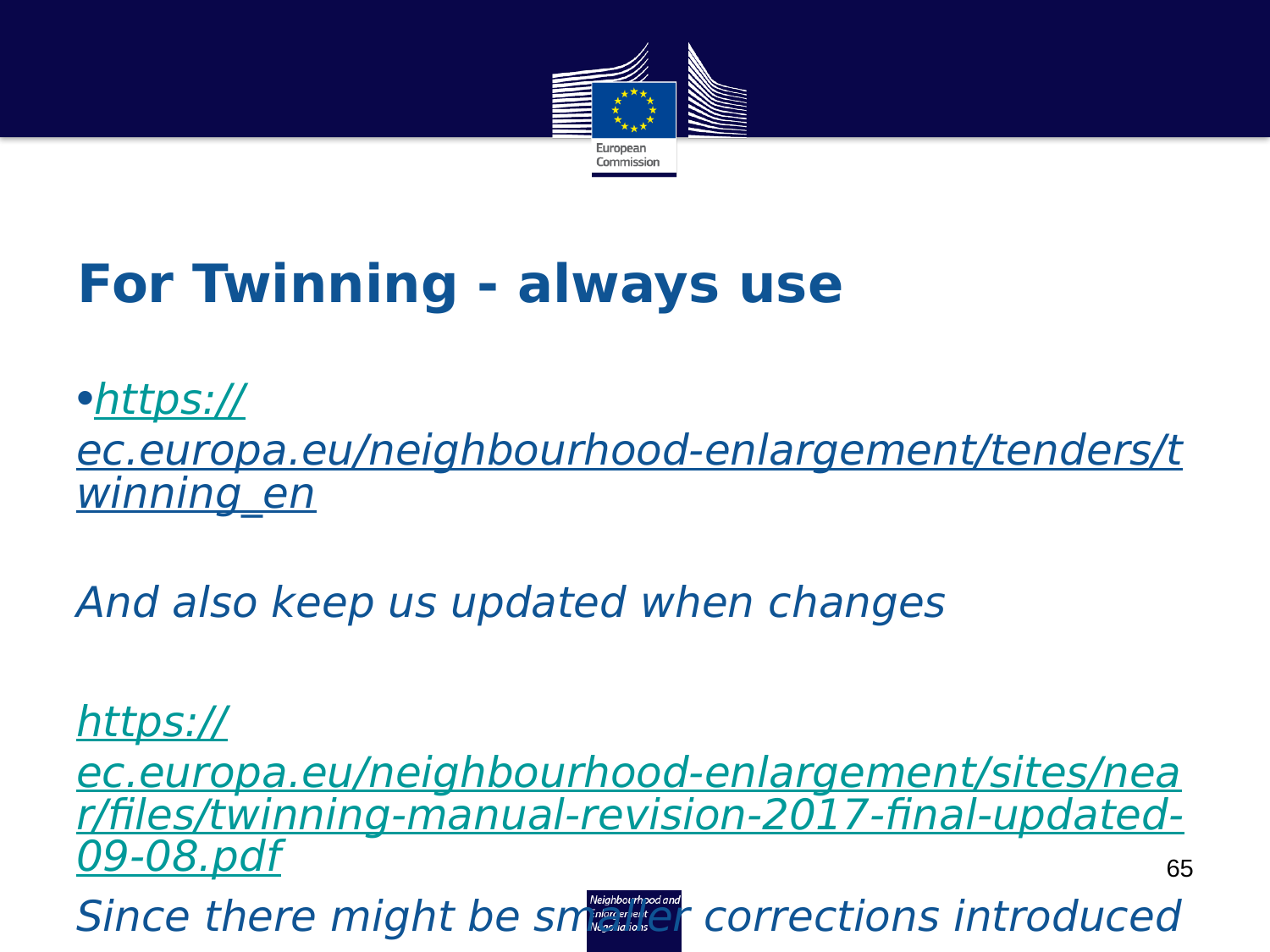

# For Twinning - always use
https://ec.europa.eu/neighbourhood-enlargement/tenders/twinning_en
And also keep us updated when changes

https://ec.europa.eu/neighbourhood-enlargement/sites/near/files/twinning-manual-revision-2017-final-updated-09-08.pdf
Since there might be smaller corrections introduced

65